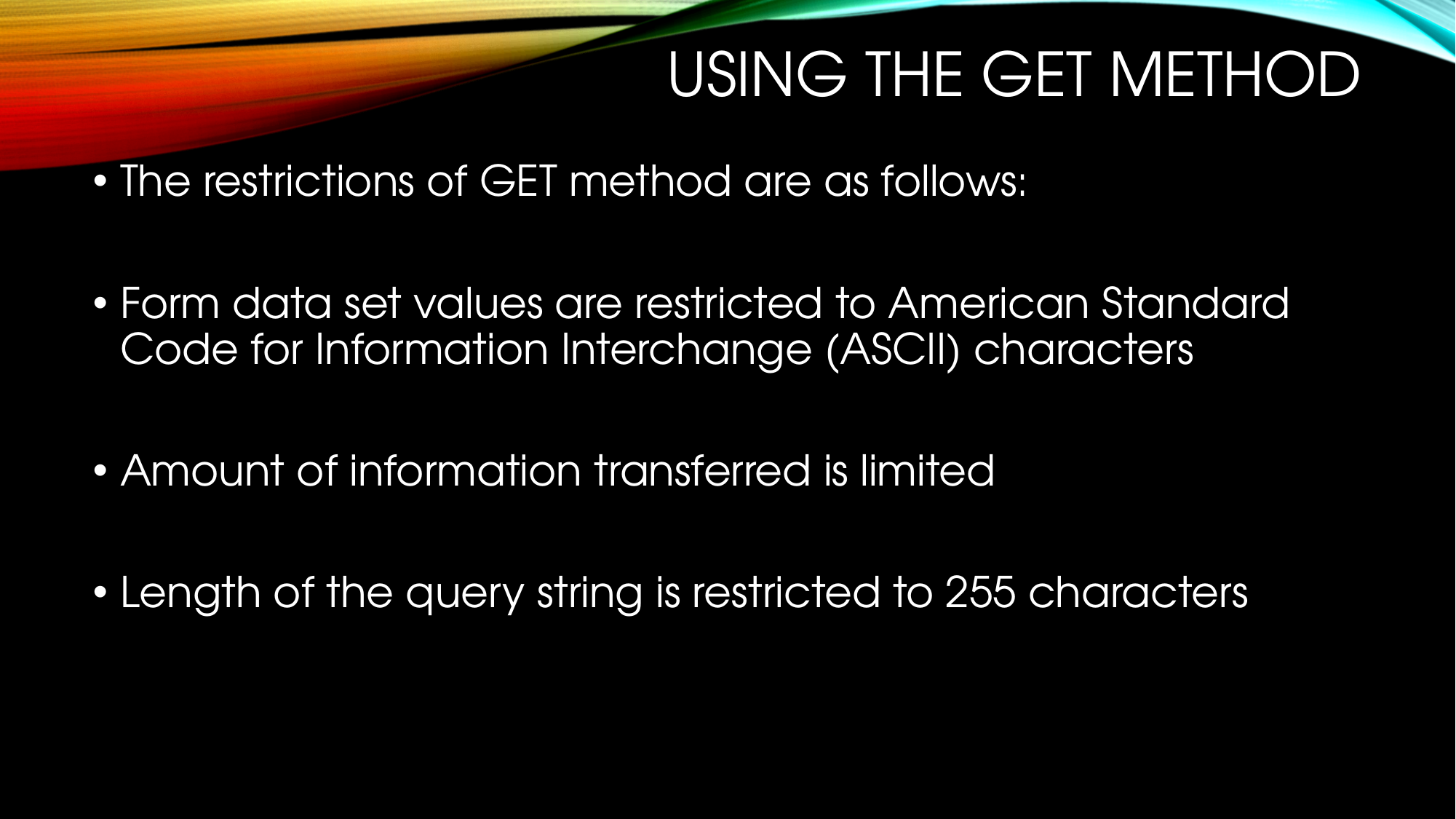

# Using the GET Method
The restrictions of GET method are as follows:

Form data set values are restricted to American Standard Code for Information Interchange (ASCII) characters

Amount of information transferred is limited

Length of the query string is restricted to 255 characters